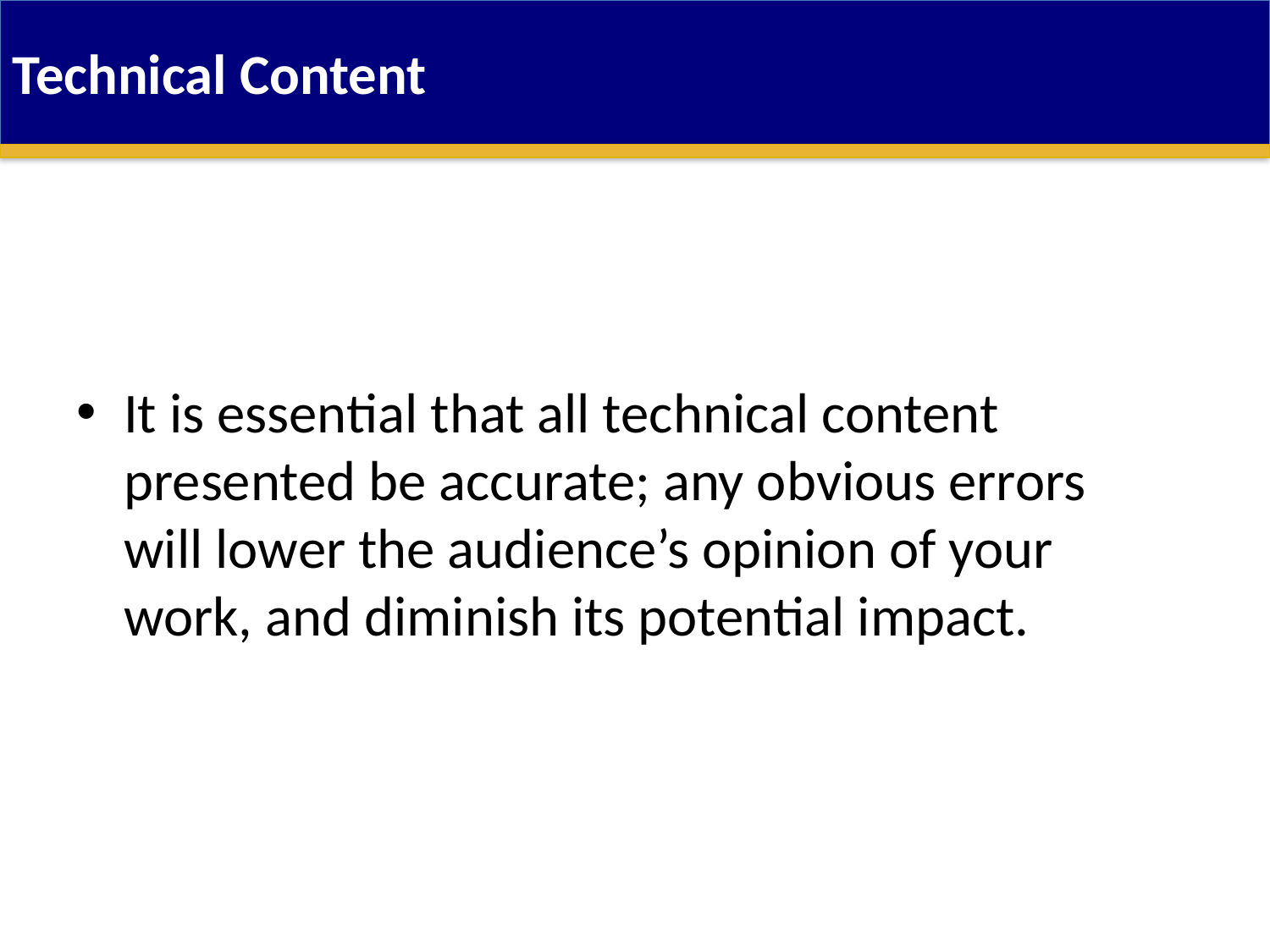

Technical Content

It is essential that all technical content presented be accurate; any obvious errors will lower the audience’s opinion of your work, and diminish its potential impact.